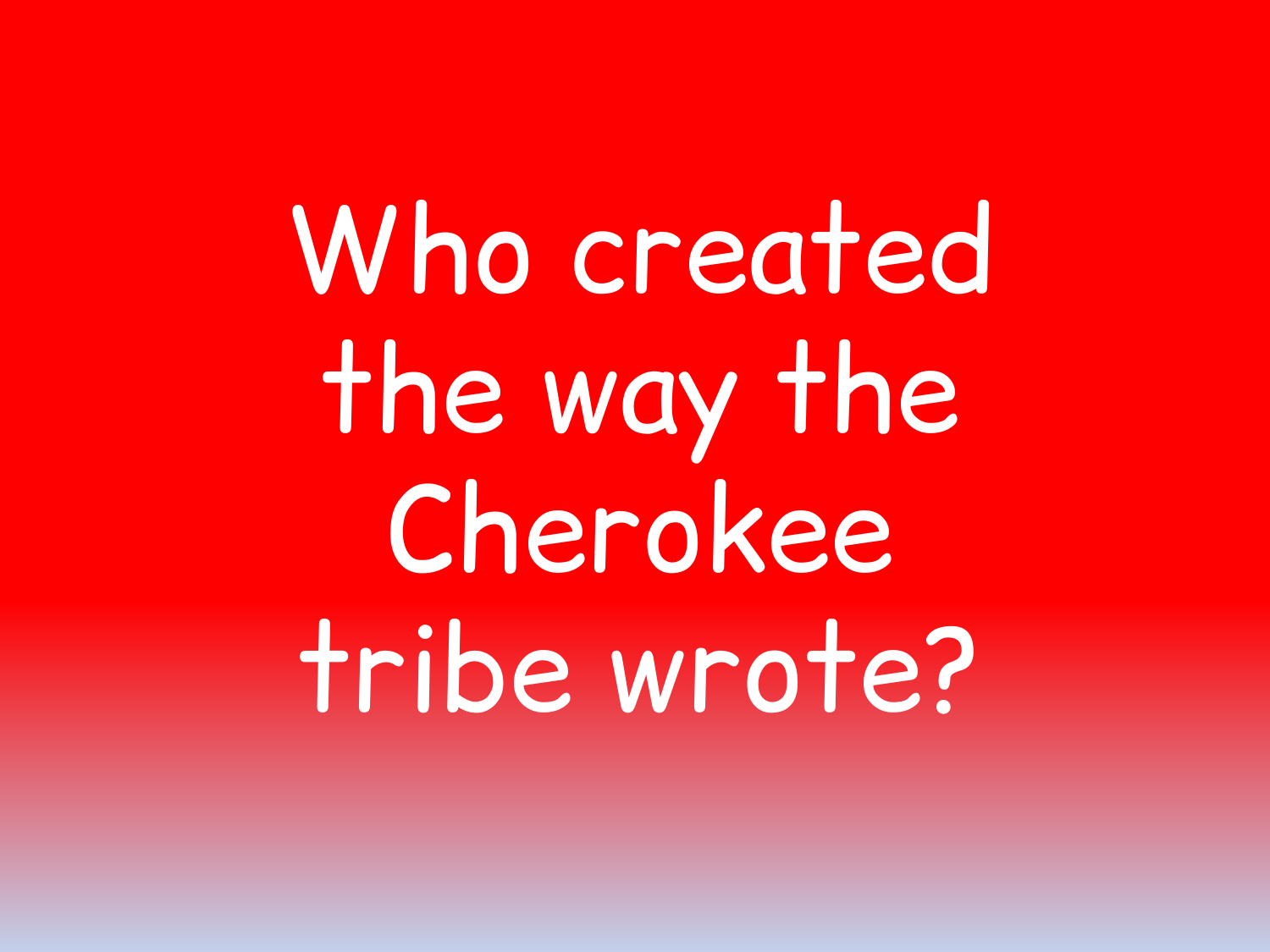

Who created the way the Cherokee tribe wrote?